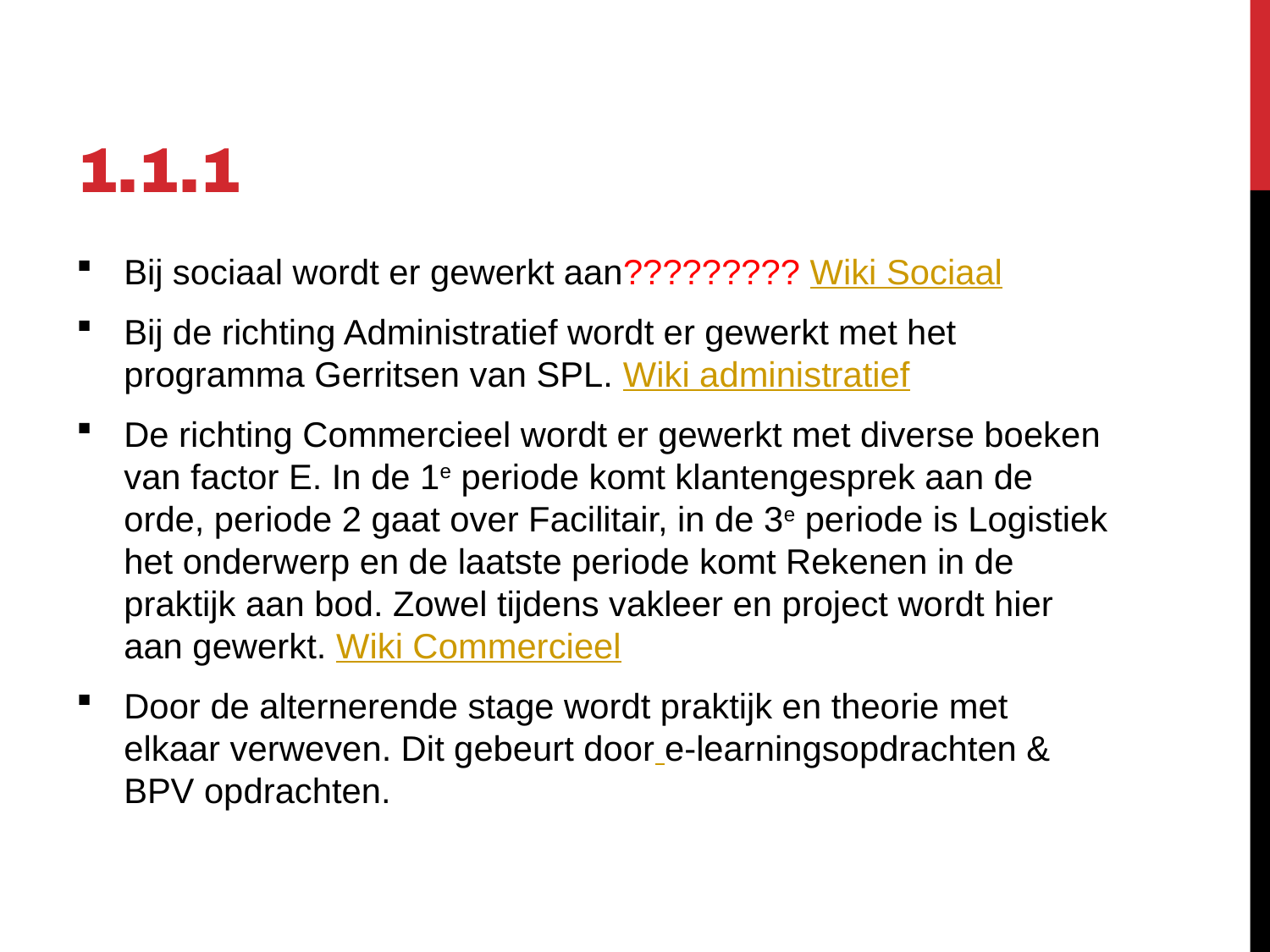

# 1.1.1
Bij sociaal wordt er gewerkt aan????????? Wiki Sociaal
Bij de richting Administratief wordt er gewerkt met het programma Gerritsen van SPL. Wiki administratief
De richting Commercieel wordt er gewerkt met diverse boeken van factor E. In de 1e periode komt klantengesprek aan de orde, periode 2 gaat over Facilitair, in de 3e periode is Logistiek het onderwerp en de laatste periode komt Rekenen in de praktijk aan bod. Zowel tijdens vakleer en project wordt hier aan gewerkt. Wiki Commercieel
Door de alternerende stage wordt praktijk en theorie met elkaar verweven. Dit gebeurt door e-learningsopdrachten & BPV opdrachten.